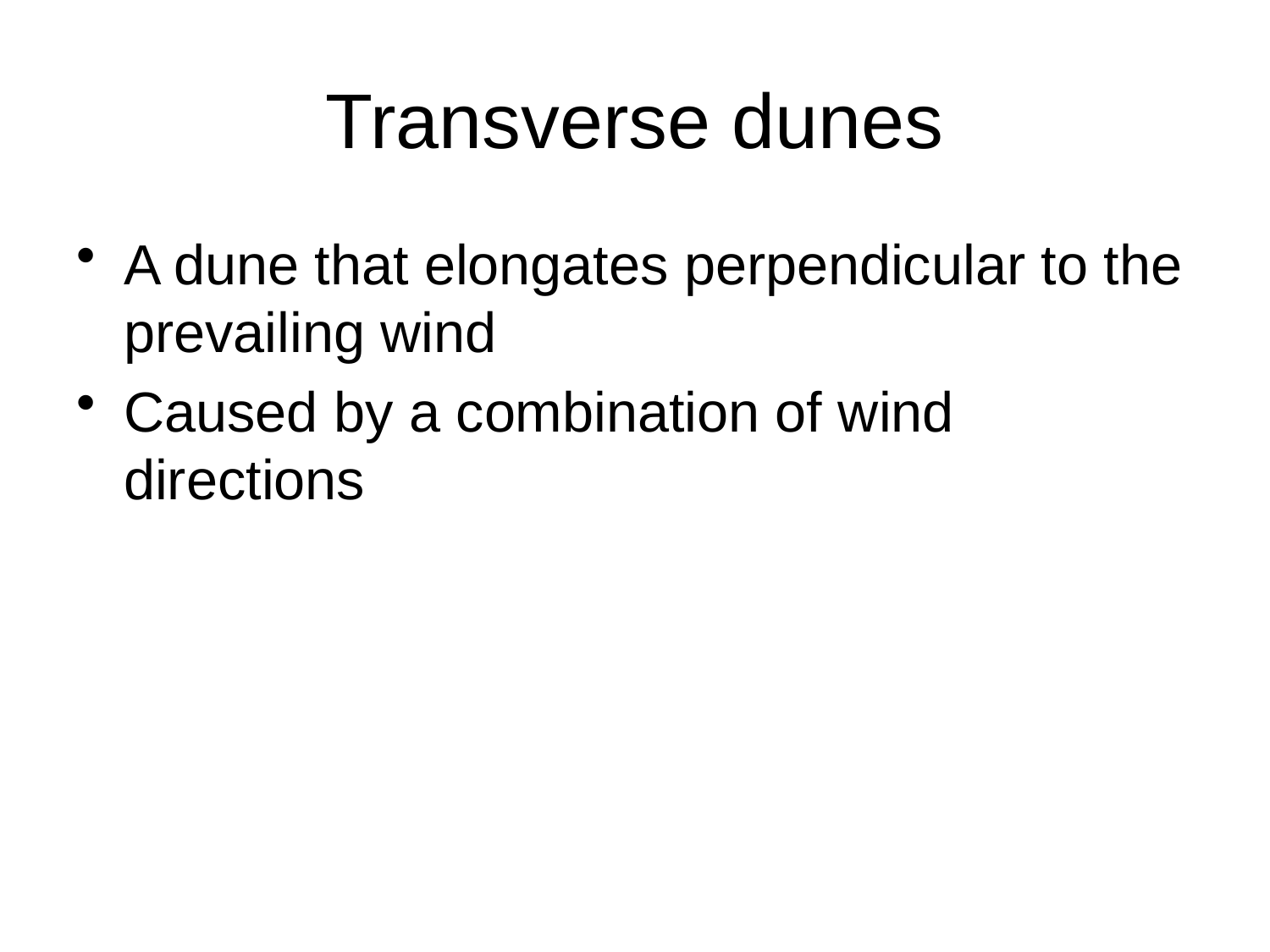

# Transverse dunes
A dune that elongates perpendicular to the prevailing wind
Caused by a combination of wind directions